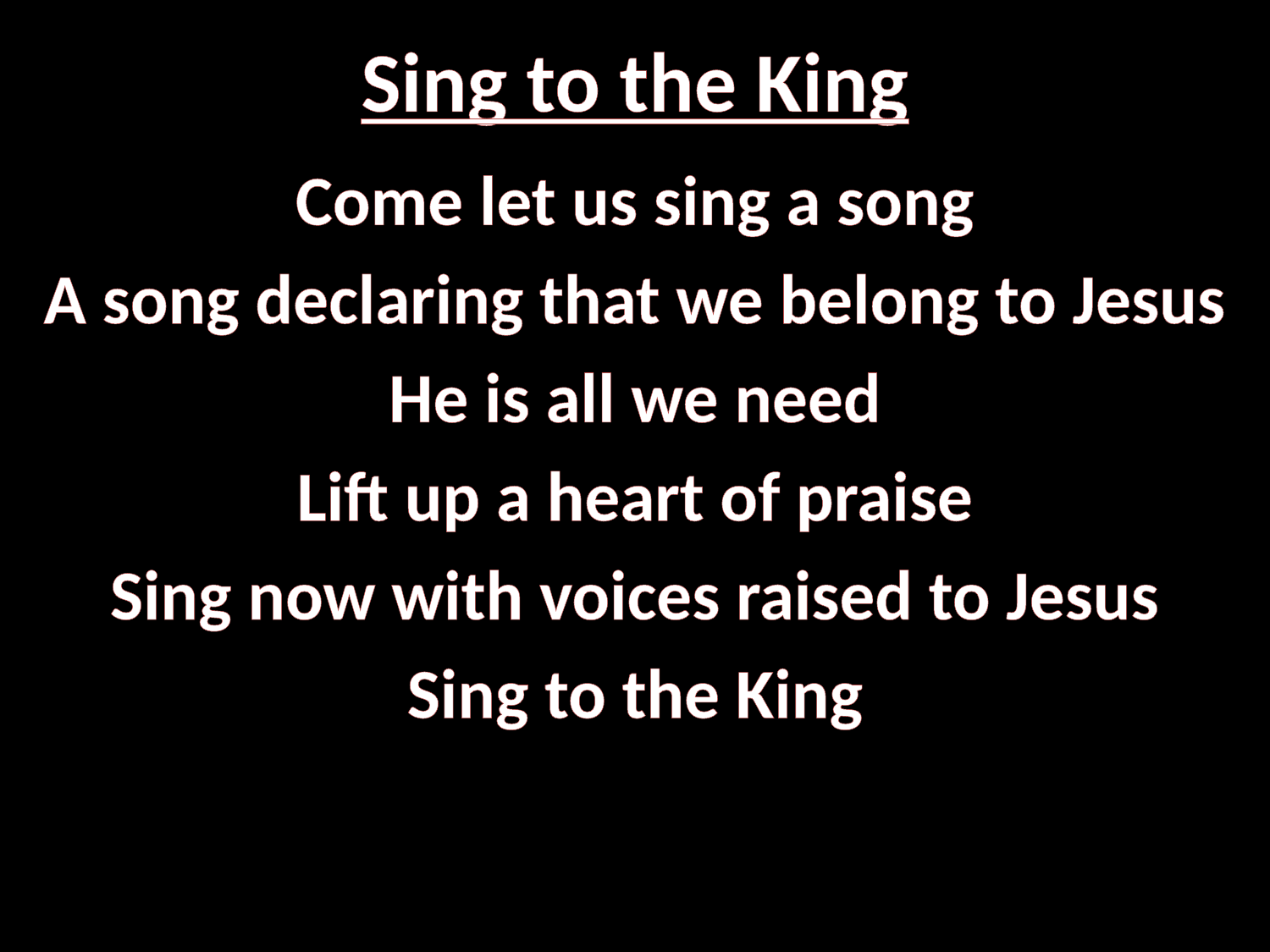

# Sing to the King
Come let us sing a song
A song declaring that we belong to Jesus
He is all we need
Lift up a heart of praise
Sing now with voices raised to Jesus
Sing to the King